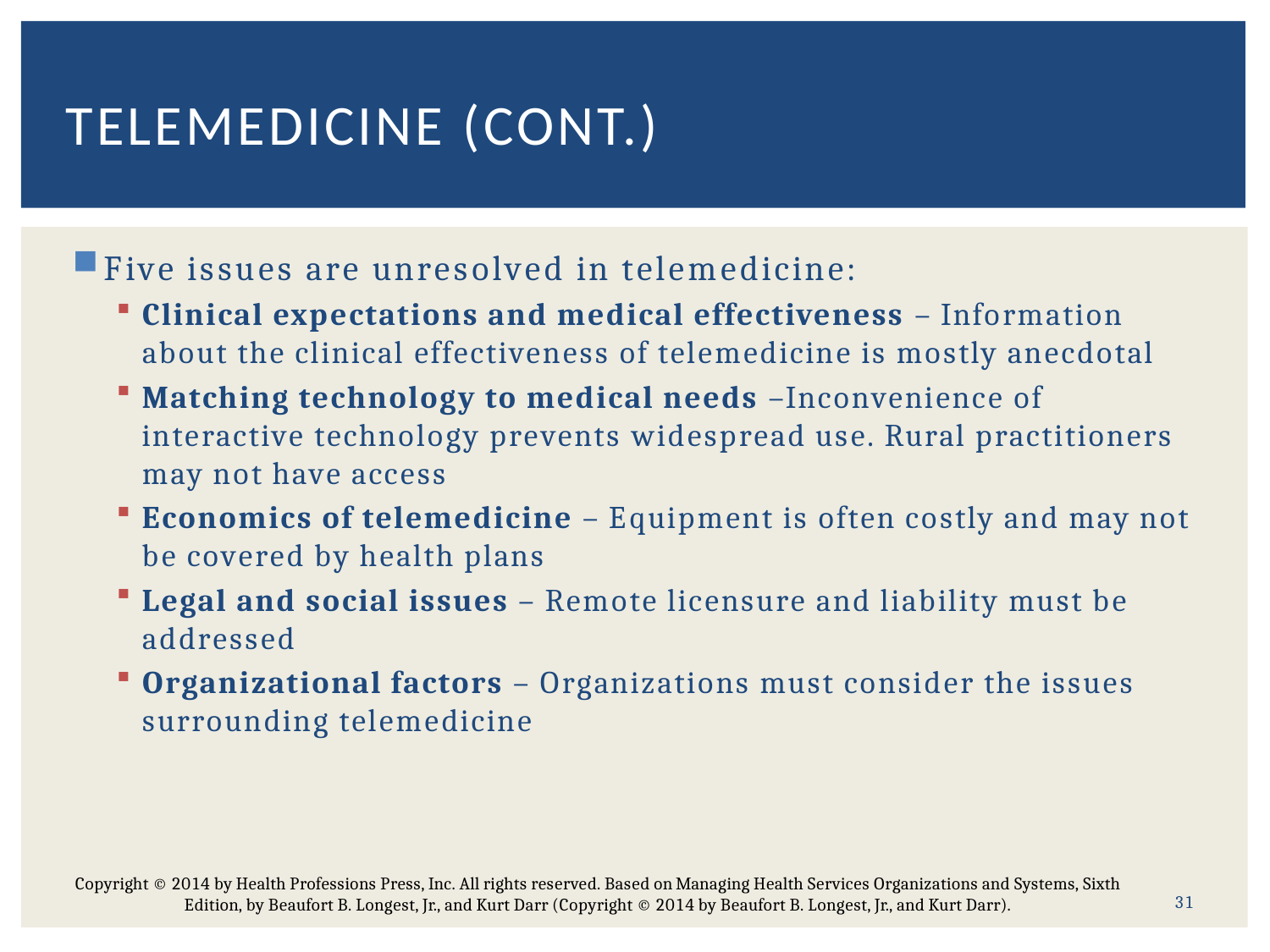

# Telemedicine (CONT.)
Five issues are unresolved in telemedicine:
Clinical expectations and medical effectiveness – Information about the clinical effectiveness of telemedicine is mostly anecdotal
Matching technology to medical needs –Inconvenience of interactive technology prevents widespread use. Rural practitioners may not have access
Economics of telemedicine – Equipment is often costly and may not be covered by health plans
Legal and social issues – Remote licensure and liability must be addressed
Organizational factors – Organizations must consider the issues surrounding telemedicine
Copyright © 2014 by Health Professions Press, Inc. All rights reserved. Based on Managing Health Services Organizations and Systems, Sixth Edition, by Beaufort B. Longest, Jr., and Kurt Darr (Copyright © 2014 by Beaufort B. Longest, Jr., and Kurt Darr).
31